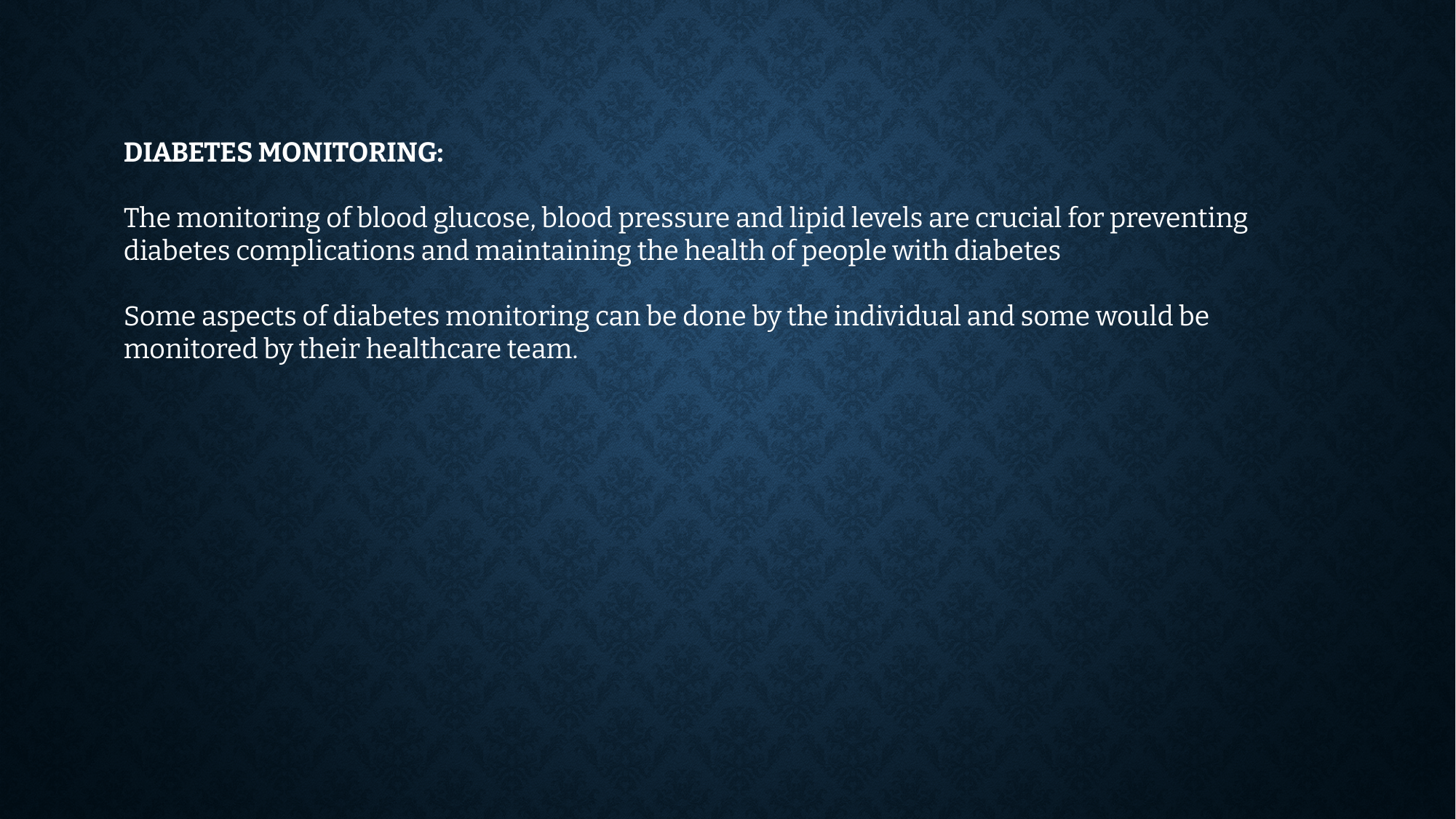

DIABETES MONITORING:

The monitoring of blood glucose, blood pressure and lipid levels are crucial for preventing diabetes complications and maintaining the health of people with diabetes

Some aspects of diabetes monitoring can be done by the individual and some would be monitored by their healthcare team.